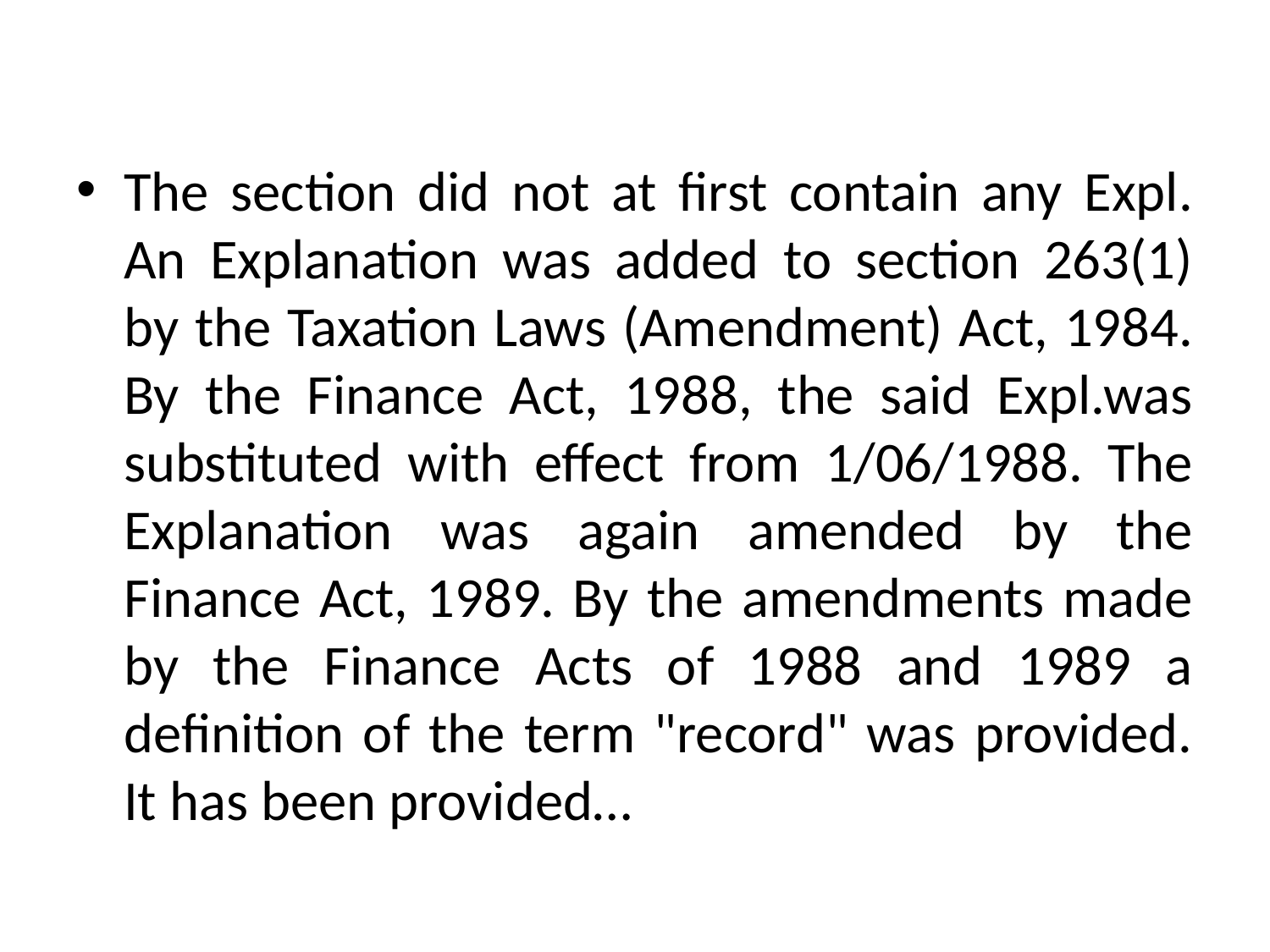

#
The section did not at first contain any Expl. An Explanation was added to section 263(1) by the Taxation Laws (Amendment) Act, 1984. By the Finance Act, 1988, the said Expl.was substituted with effect from 1/06/1988. The Explanation was again amended by the Finance Act, 1989. By the amendments made by the Finance Acts of 1988 and 1989 a definition of the term "record" was provided. It has been provided…